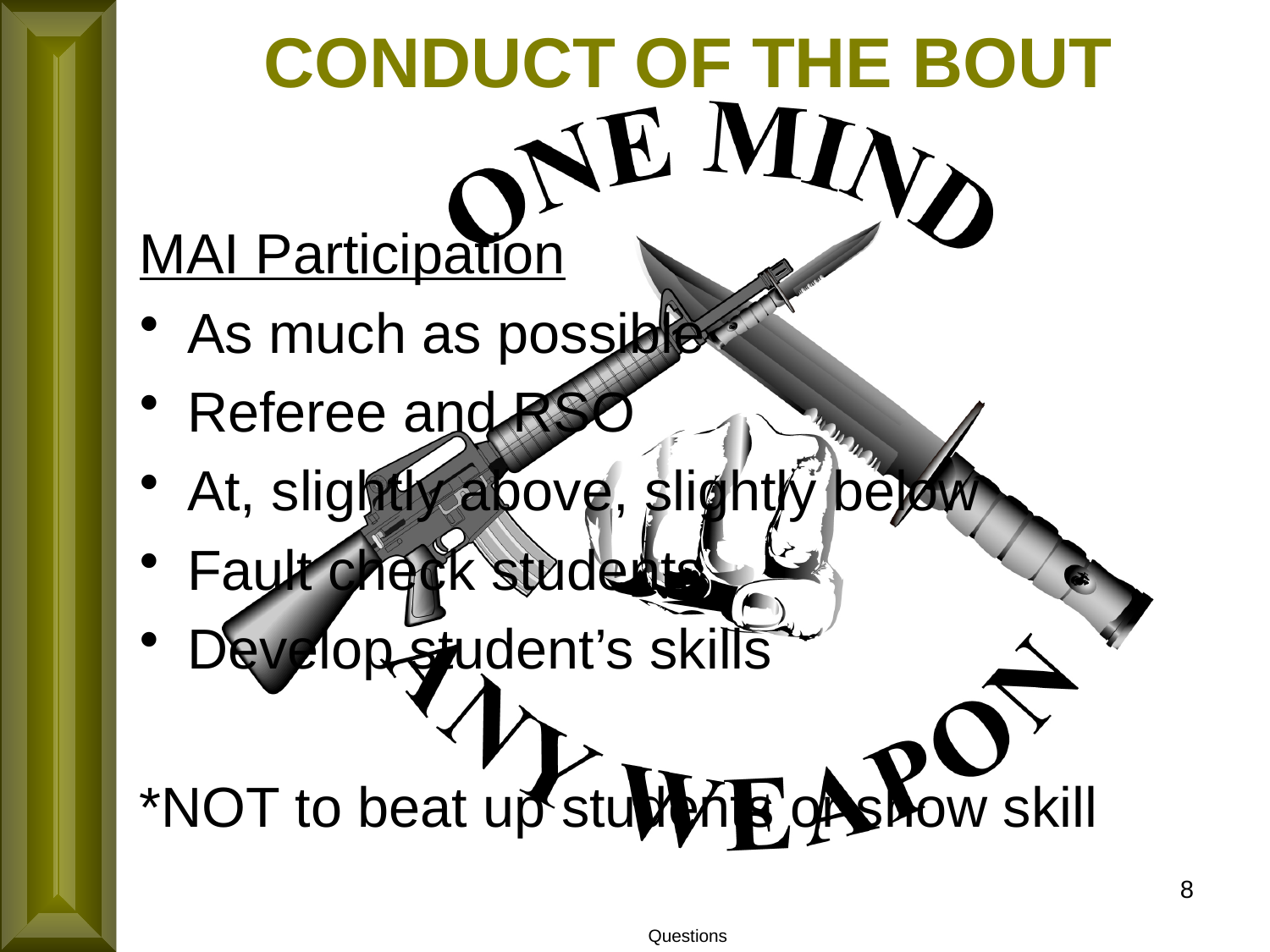

CONDUCT OF THE BOUT
MAI Participation
As much as possible
Referee and RSO
At, slightly above, slightly below
Fault check students
Develop student’s skills

*NOT to beat up students or show skill
8
Questions